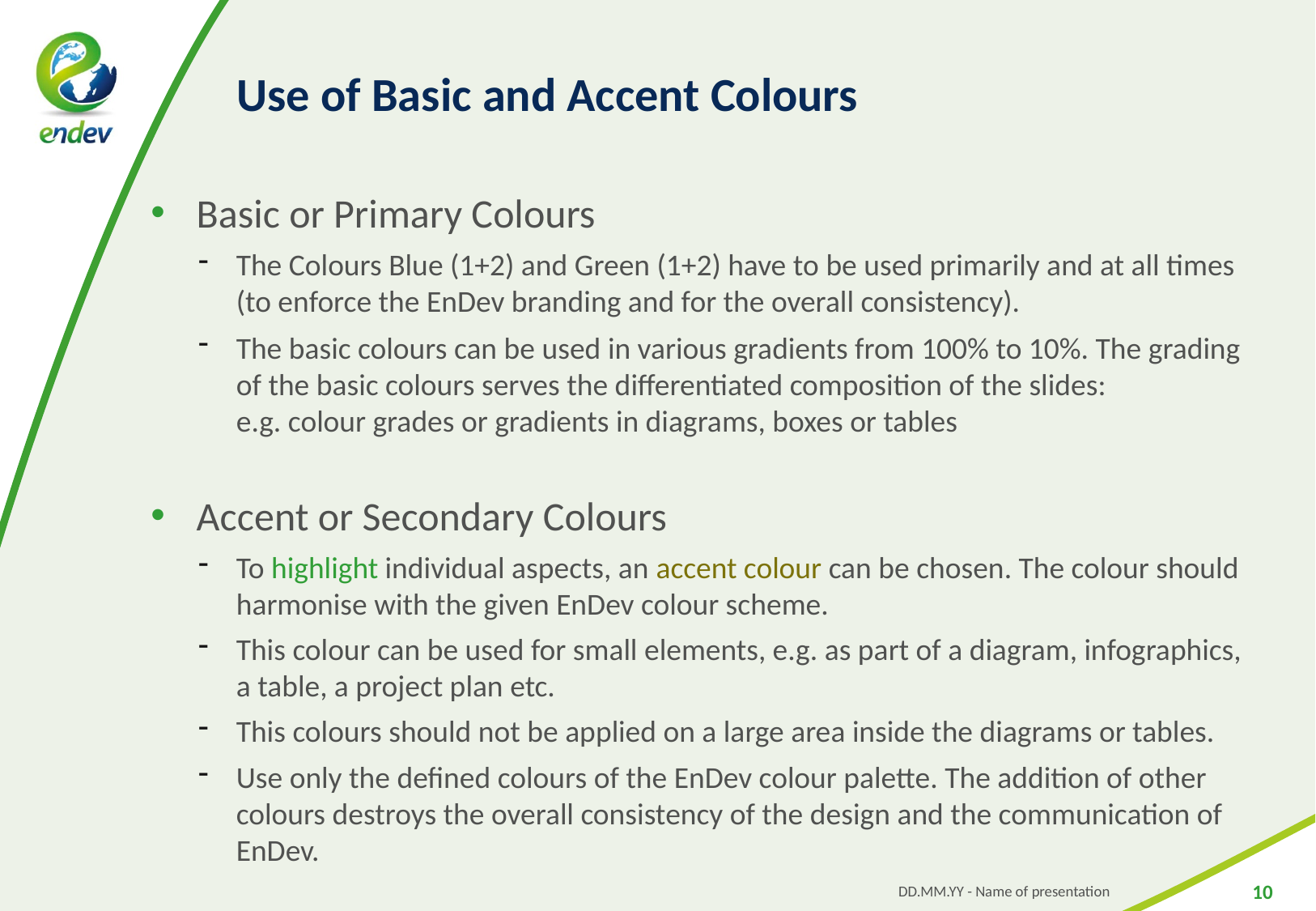

# Use of Basic and Accent Colours
Basic or Primary Colours
The Colours Blue (1+2) and Green (1+2) have to be used primarily and at all times
(to enforce the EnDev branding and for the overall consistency).
The basic colours can be used in various gradients from 100% to 10%. The grading of the basic colours serves the differentiated composition of the slides:
e.g. colour grades or gradients in diagrams, boxes or tables
Accent or Secondary Colours
To highlight individual aspects, an accent colour can be chosen. The colour should harmonise with the given EnDev colour scheme.
This colour can be used for small elements, e.g. as part of a diagram, infographics,
a table, a project plan etc.
This colours should not be applied on a large area inside the diagrams or tables.
Use only the defined colours of the EnDev colour palette. The addition of other colours destroys the overall consistency of the design and the communication of EnDev.
DD.MM.YY - Name of presentation
10